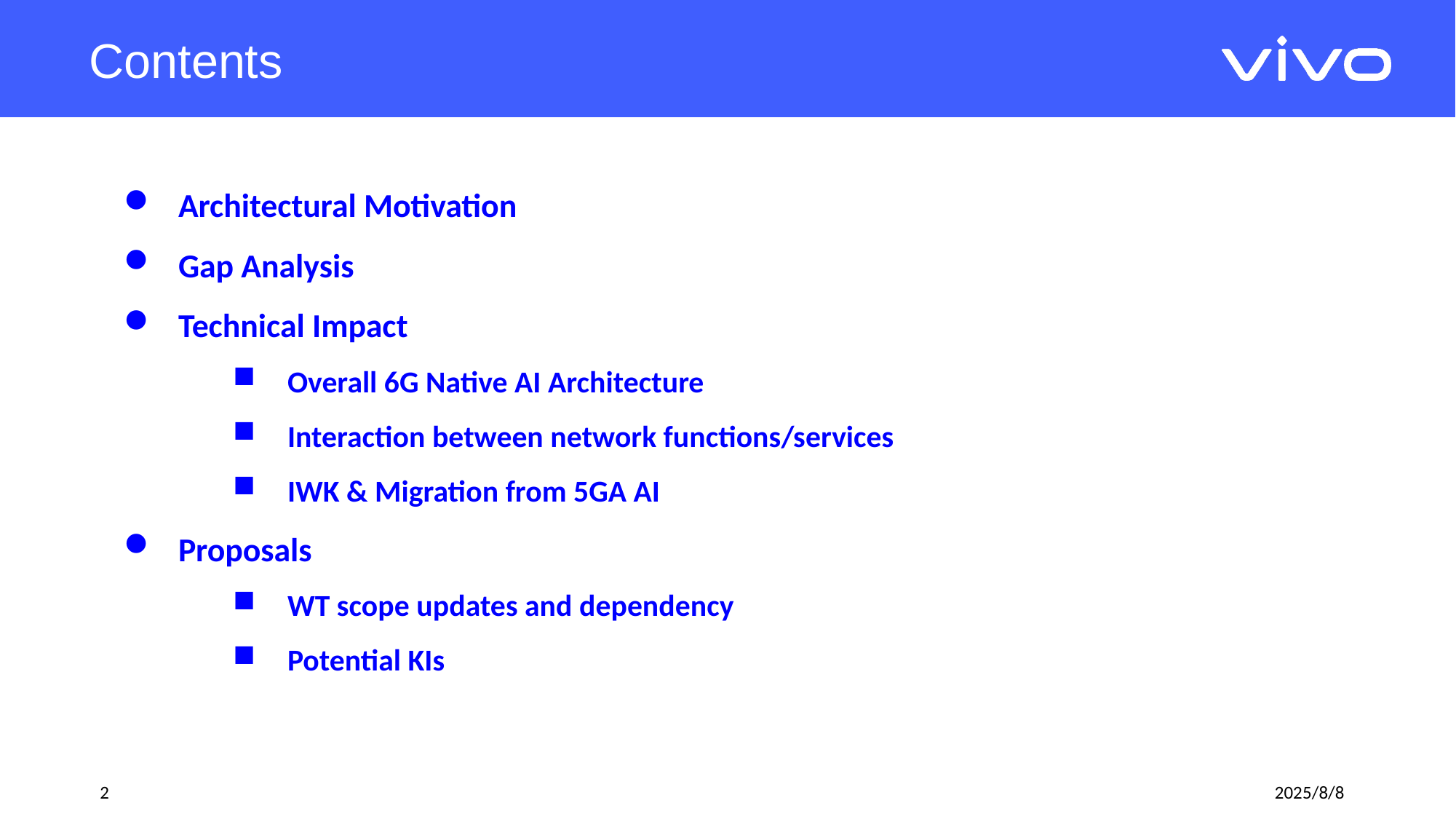

Contents
Architectural Motivation
Gap Analysis
Technical Impact
Overall 6G Native AI Architecture
Interaction between network functions/services
IWK & Migration from 5GA AI
Proposals
WT scope updates and dependency
Potential KIs